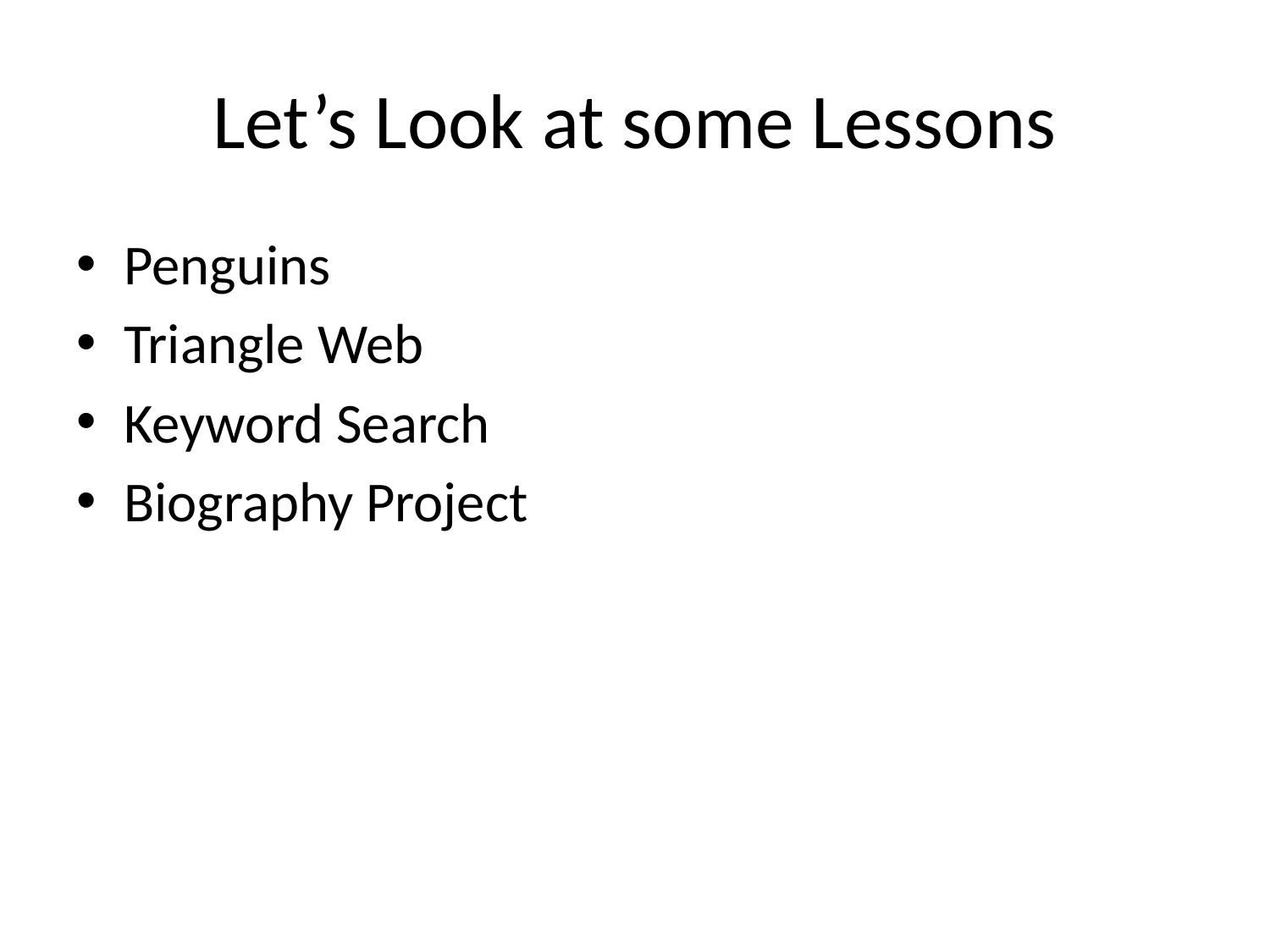

# Let’s Look at some Lessons
Penguins
Triangle Web
Keyword Search
Biography Project